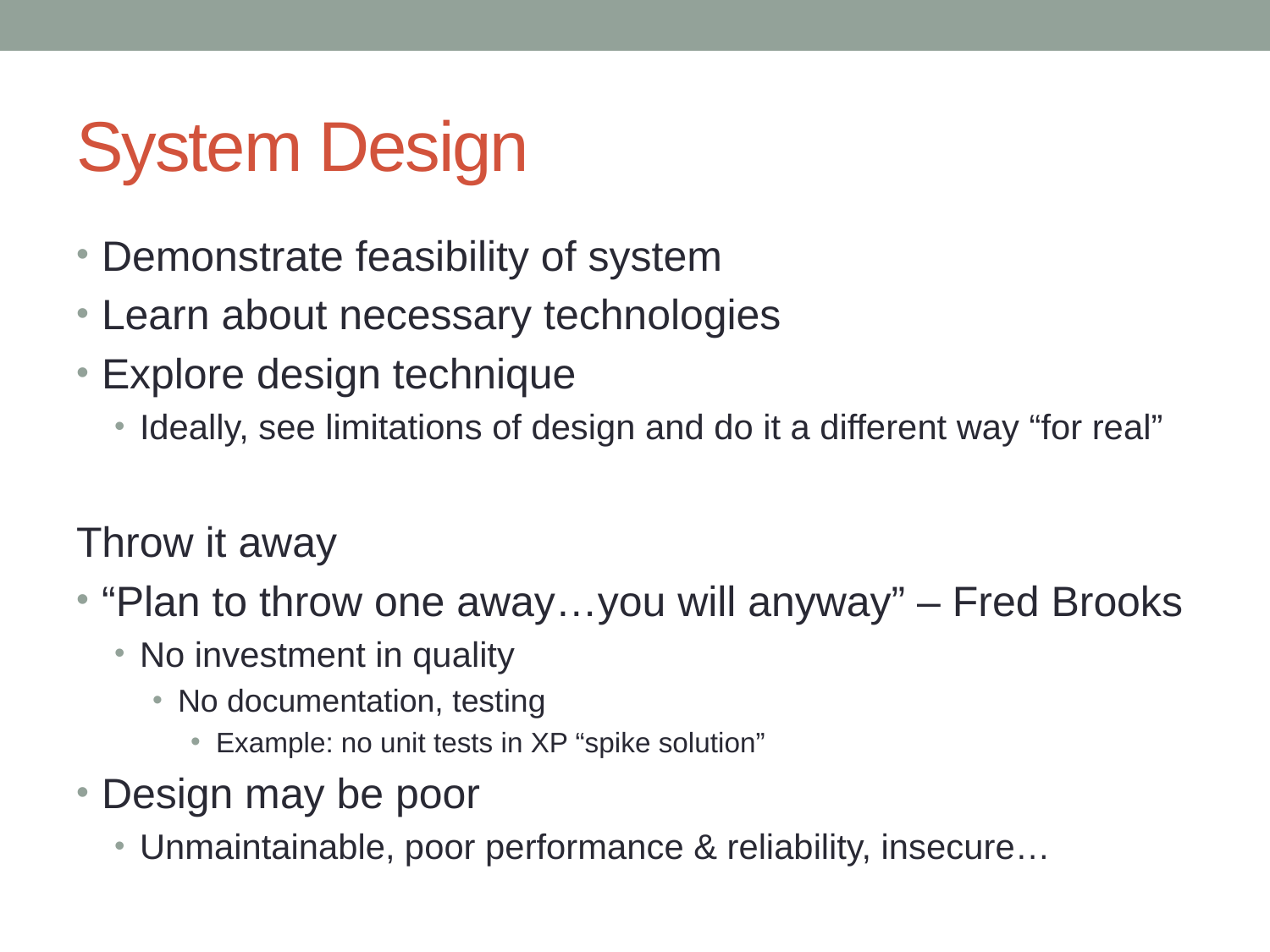

# System Design
Demonstrate feasibility of system
Learn about necessary technologies
Explore design technique
Ideally, see limitations of design and do it a different way “for real”

Throw it away
“Plan to throw one away…you will anyway” – Fred Brooks
No investment in quality
No documentation, testing
Example: no unit tests in XP “spike solution”
Design may be poor
Unmaintainable, poor performance & reliability, insecure…